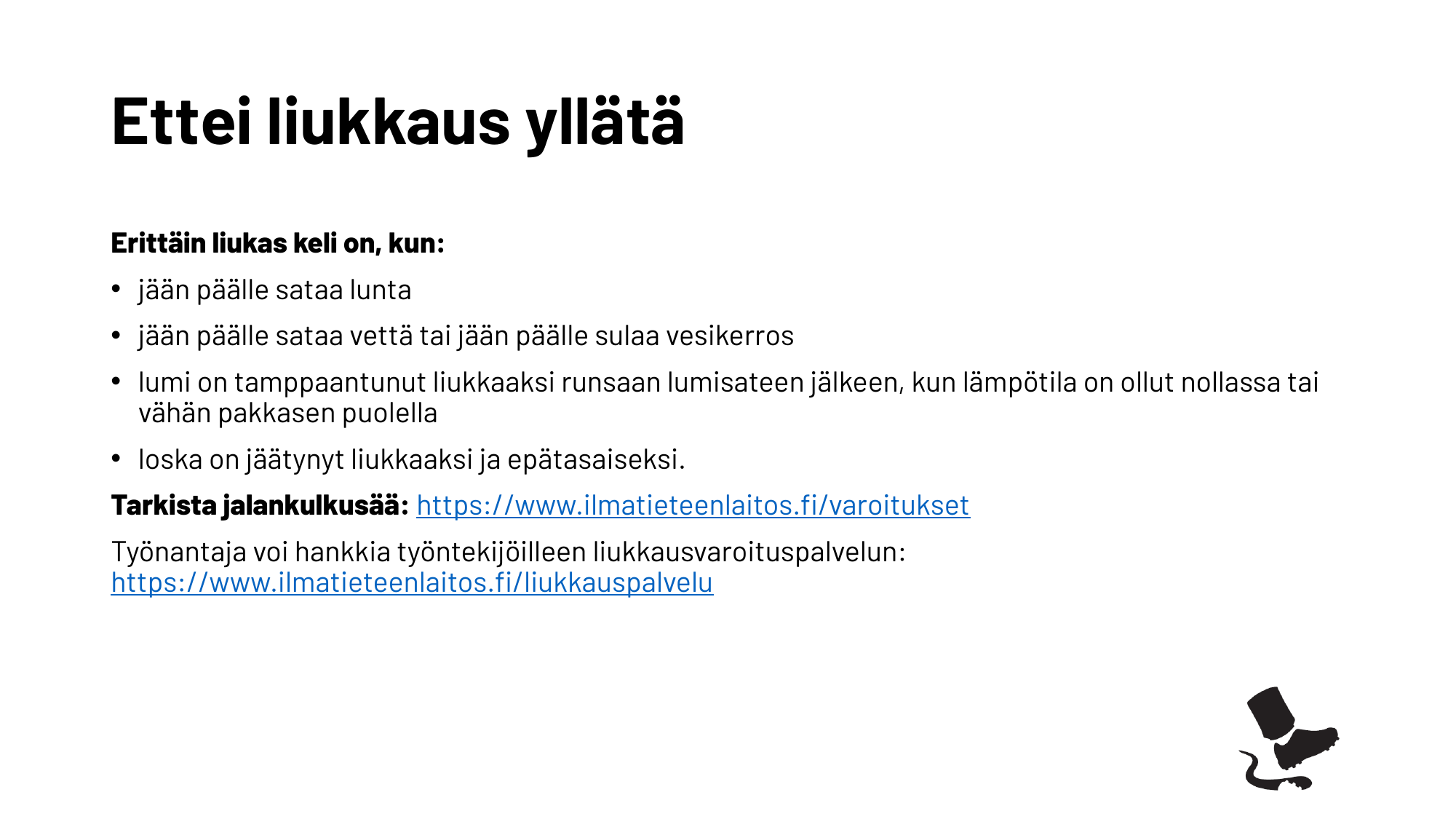

# Ettei liukkaus yllätä
Erittäin liukas keli on, kun:
jään päälle sataa lunta
jään päälle sataa vettä tai jään päälle sulaa vesikerros
lumi on tamppaantunut liukkaaksi runsaan lumisateen jälkeen, kun lämpötila on ollut nollassa tai vähän pakkasen puolella
loska on jäätynyt liukkaaksi ja epätasaiseksi.
Tarkista jalankulkusää: https://www.ilmatieteenlaitos.fi/varoitukset
Työnantaja voi hankkia työntekijöilleen liukkausvaroituspalvelun: https://www.ilmatieteenlaitos.fi/liukkauspalvelu